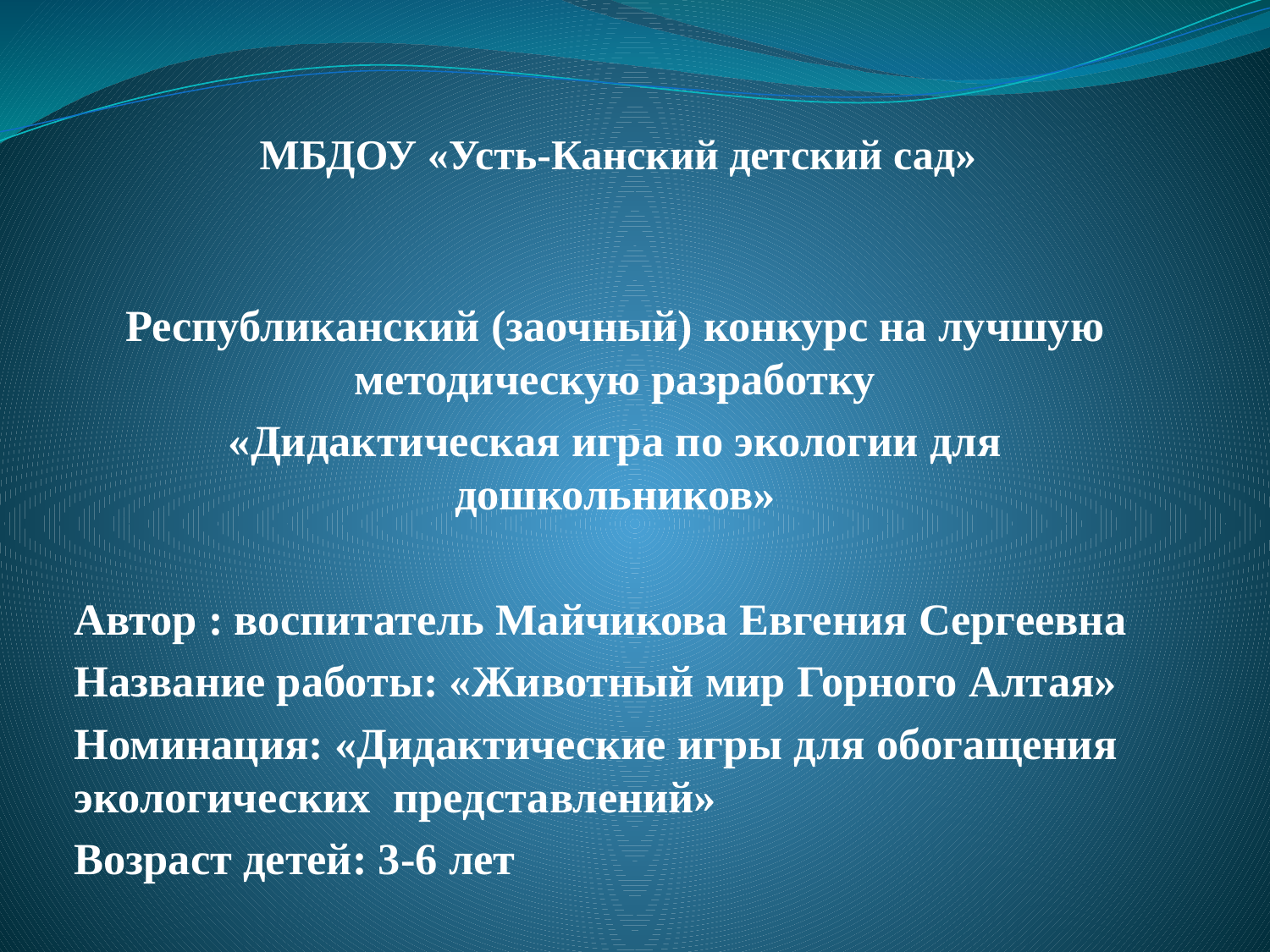

# МБДОУ «Усть-Канский детский сад»

Республиканский (заочный) конкурс на лучшую методическую разработку
«Дидактическая игра по экологии для дошкольников»

Автор : воспитатель Майчикова Евгения Сергеевна
Название работы: «Животный мир Горного Алтая»
Номинация: «Дидактические игры для обогащения экологических  представлений»
Возраст детей: 3-6 лет